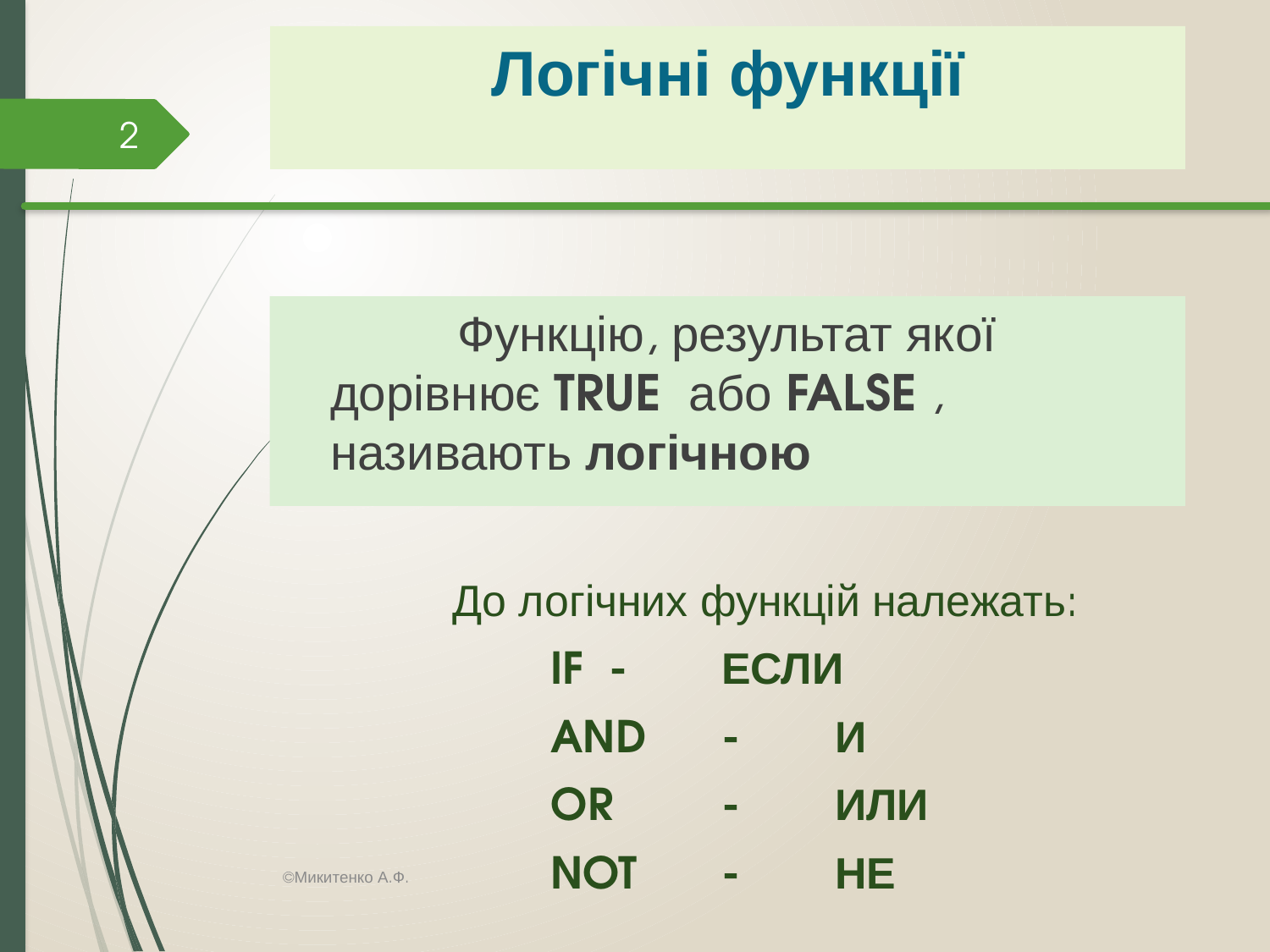

# Логічні функції
2
		Функцію, результат якої дорівнює TRUE  або FALSE , називають логічною
		До логічних функцій належать:
IF 		 -	 ЕСЛИ
AND	 -	 И
OR 	 -	 ИЛИ
NOT	 - 	 НЕ

©Микитенко А.Ф.